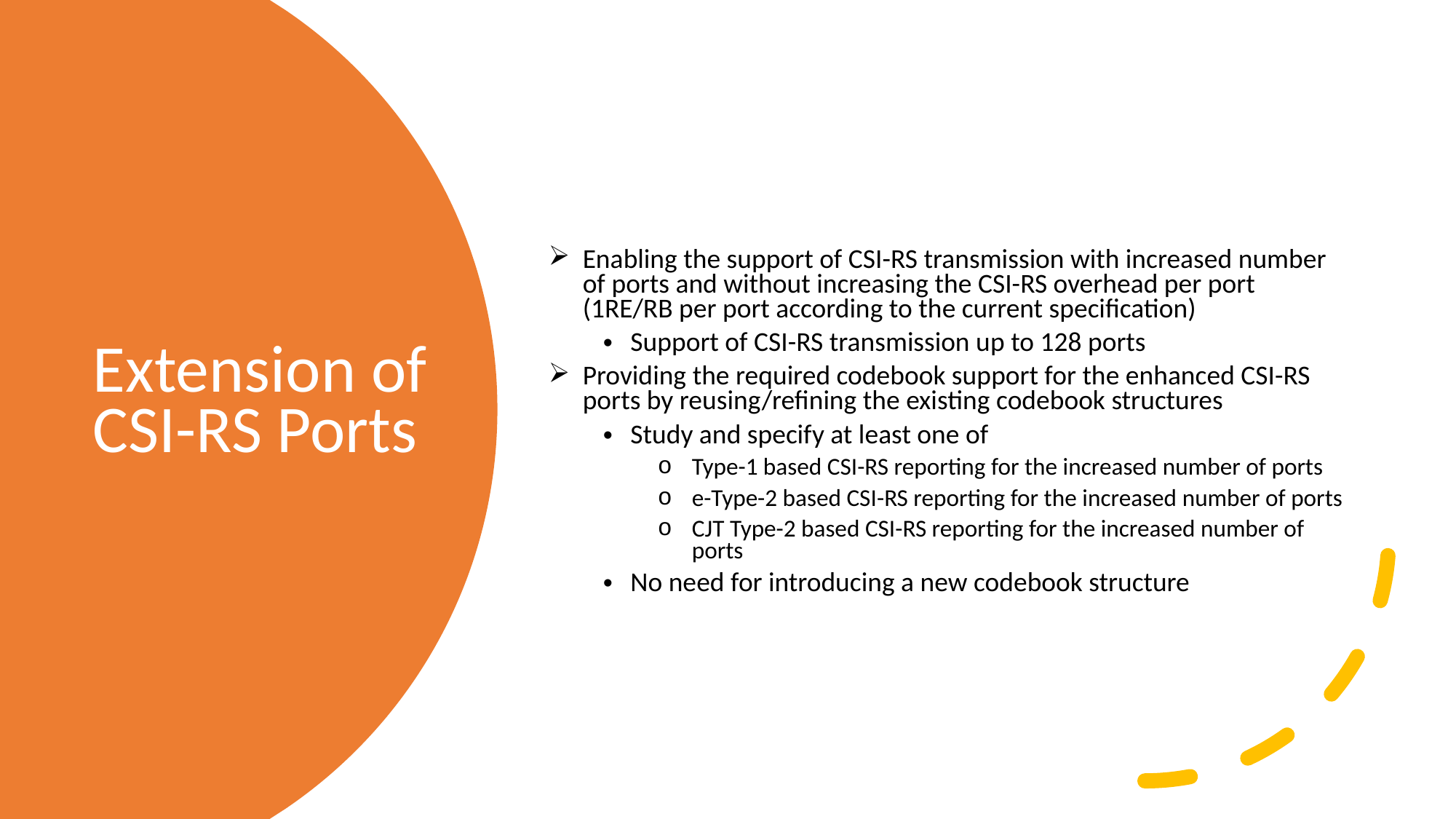

Enabling the support of CSI-RS transmission with increased number of ports and without increasing the CSI-RS overhead per port (1RE/RB per port according to the current specification)
Support of CSI-RS transmission up to 128 ports
Providing the required codebook support for the enhanced CSI-RS ports by reusing/refining the existing codebook structures
Study and specify at least one of
Type-1 based CSI-RS reporting for the increased number of ports
e-Type-2 based CSI-RS reporting for the increased number of ports
CJT Type-2 based CSI-RS reporting for the increased number of ports
No need for introducing a new codebook structure
Extension of CSI-RS Ports